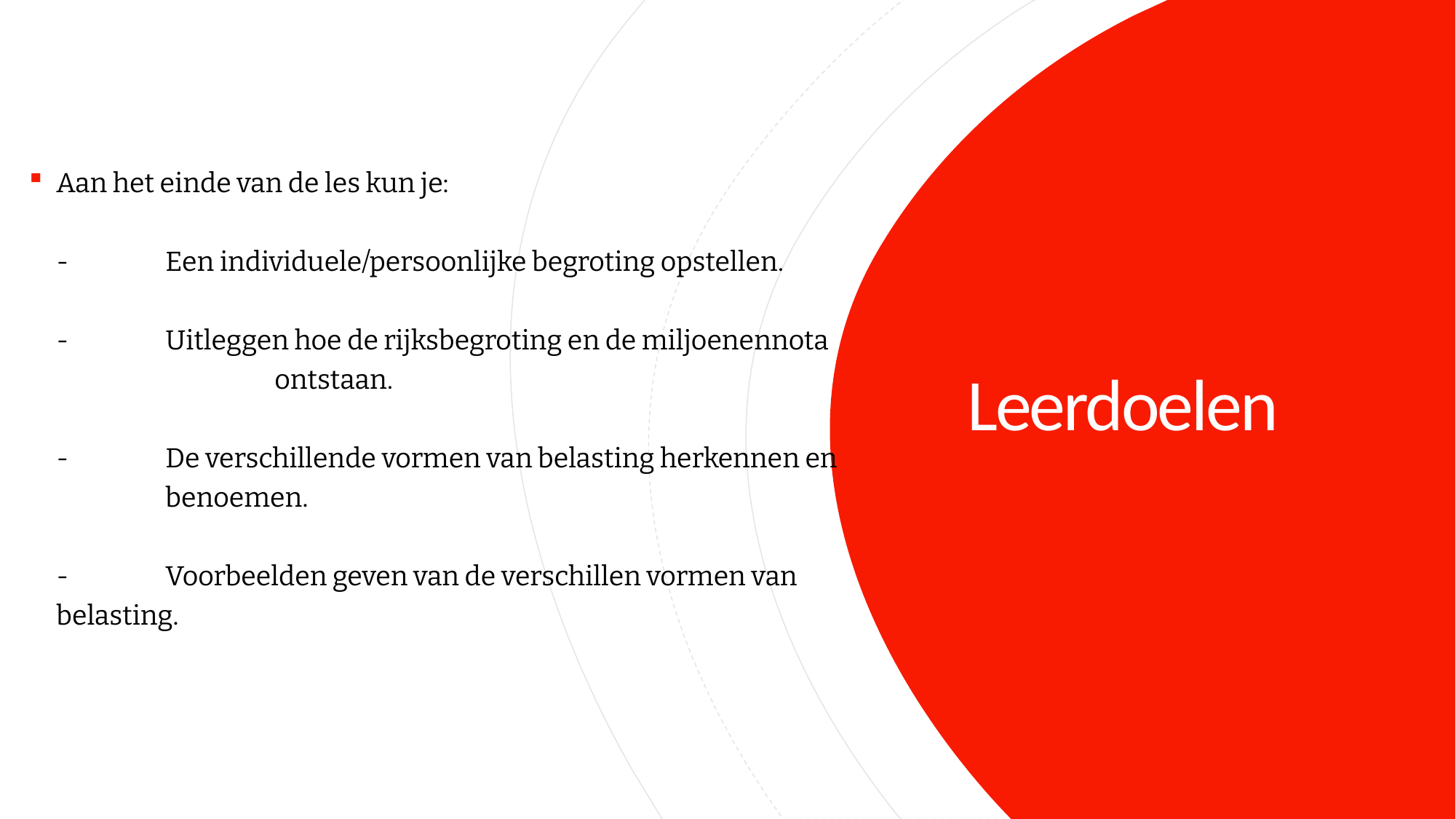

Aan het einde van de les kun je:
- 	Een individuele/persoonlijke begroting opstellen.
- 	Uitleggen hoe de rijksbegroting en de miljoenennota 		ontstaan.
- 	De verschillende vormen van belasting herkennen en
	benoemen.
- 	Voorbeelden geven van de verschillen vormen van 	belasting.
# Leerdoelen